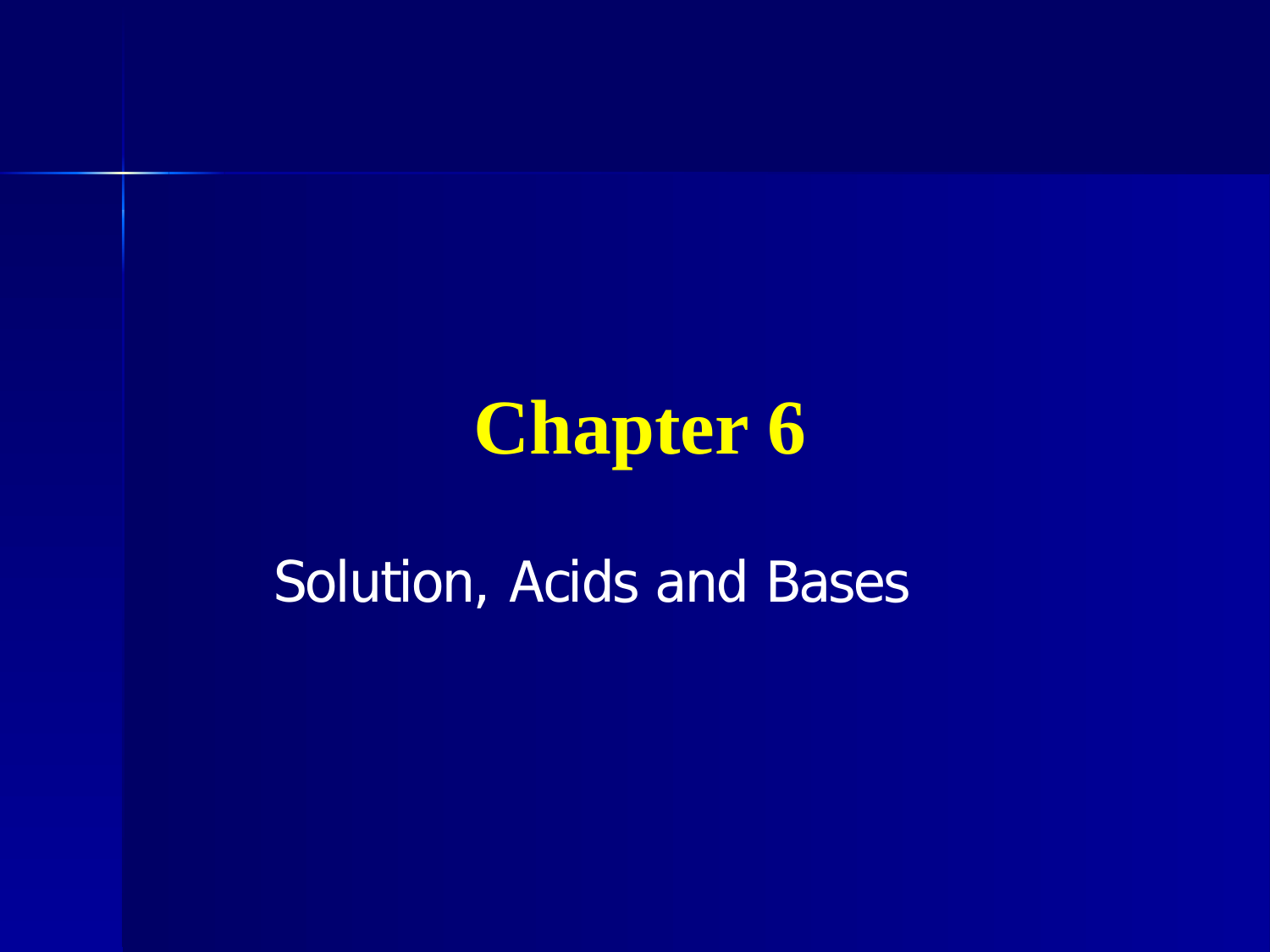

# Chapter 6
Solution, Acids and Bases